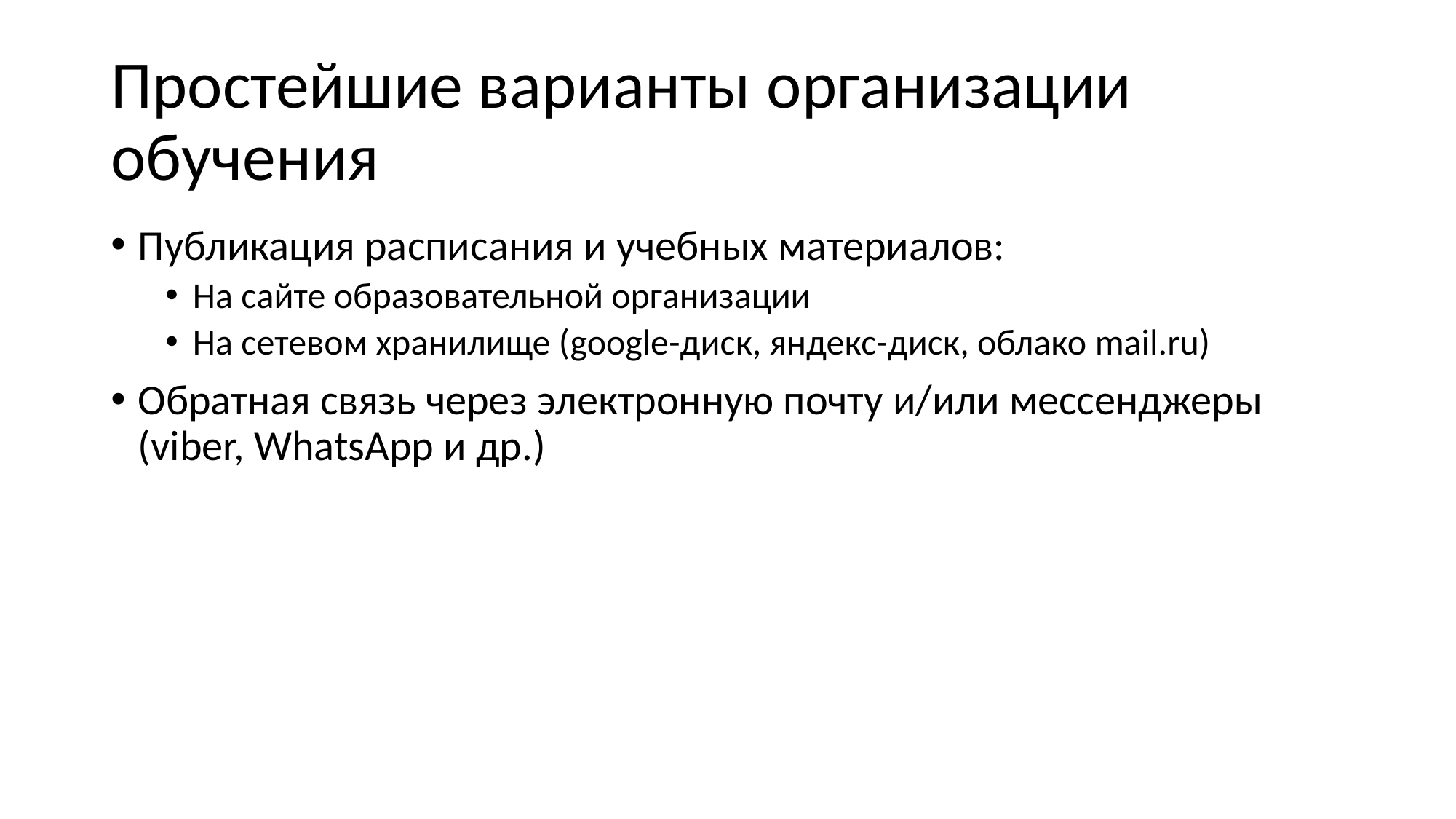

# Простейшие варианты организации обучения
Публикация расписания и учебных материалов:
На сайте образовательной организации
На сетевом хранилище (google-диск, яндекс-диск, облако mail.ru)
Обратная связь через электронную почту и/или мессенджеры (viber, WhatsApp и др.)